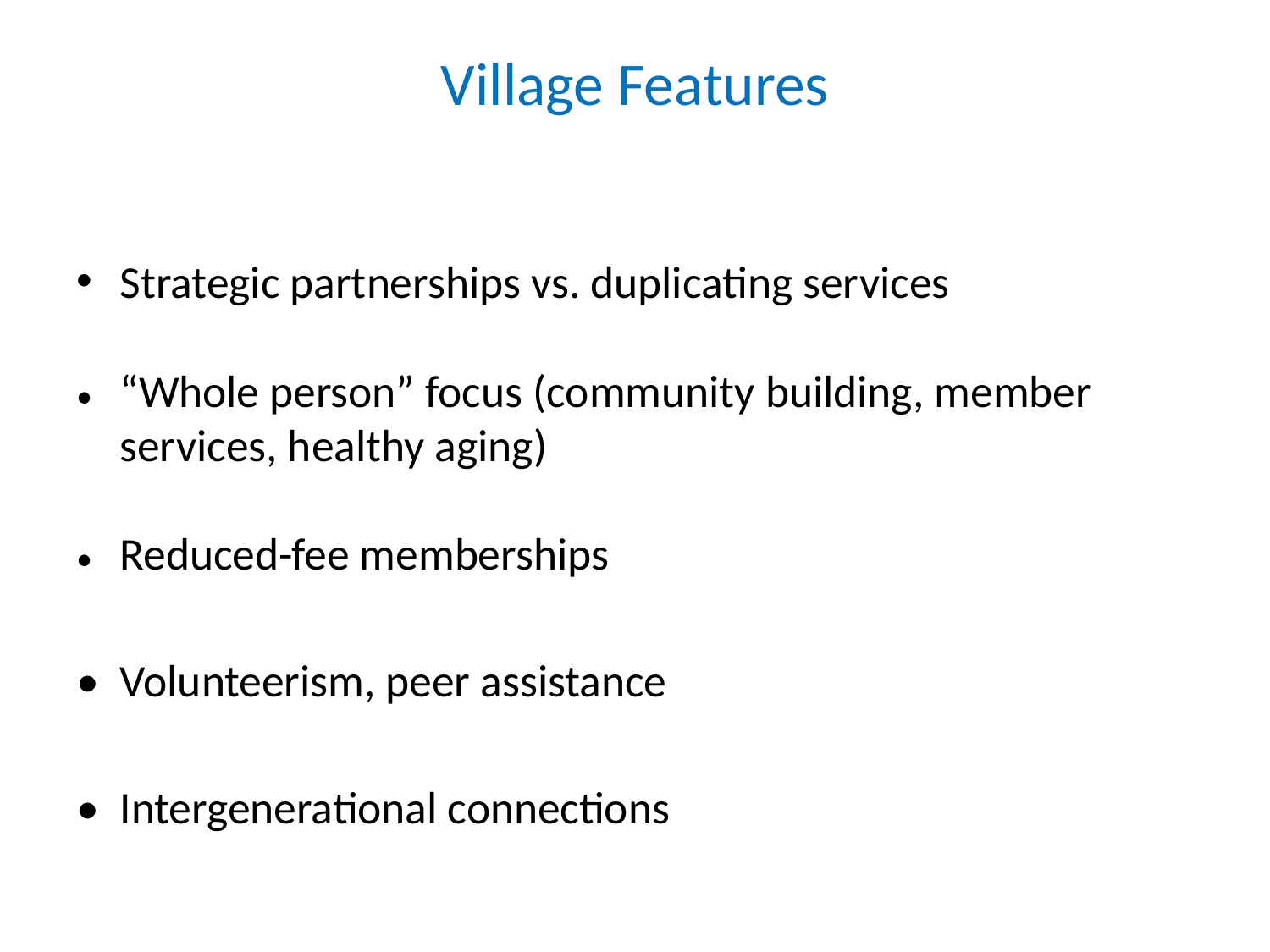

# Village Features

Strategic partnerships vs. duplicating services

•	“Whole person” focus (community building, member services, healthy aging)

•	Reduced-fee memberships

•	Volunteerism, peer assistance

•	Intergenerational connections